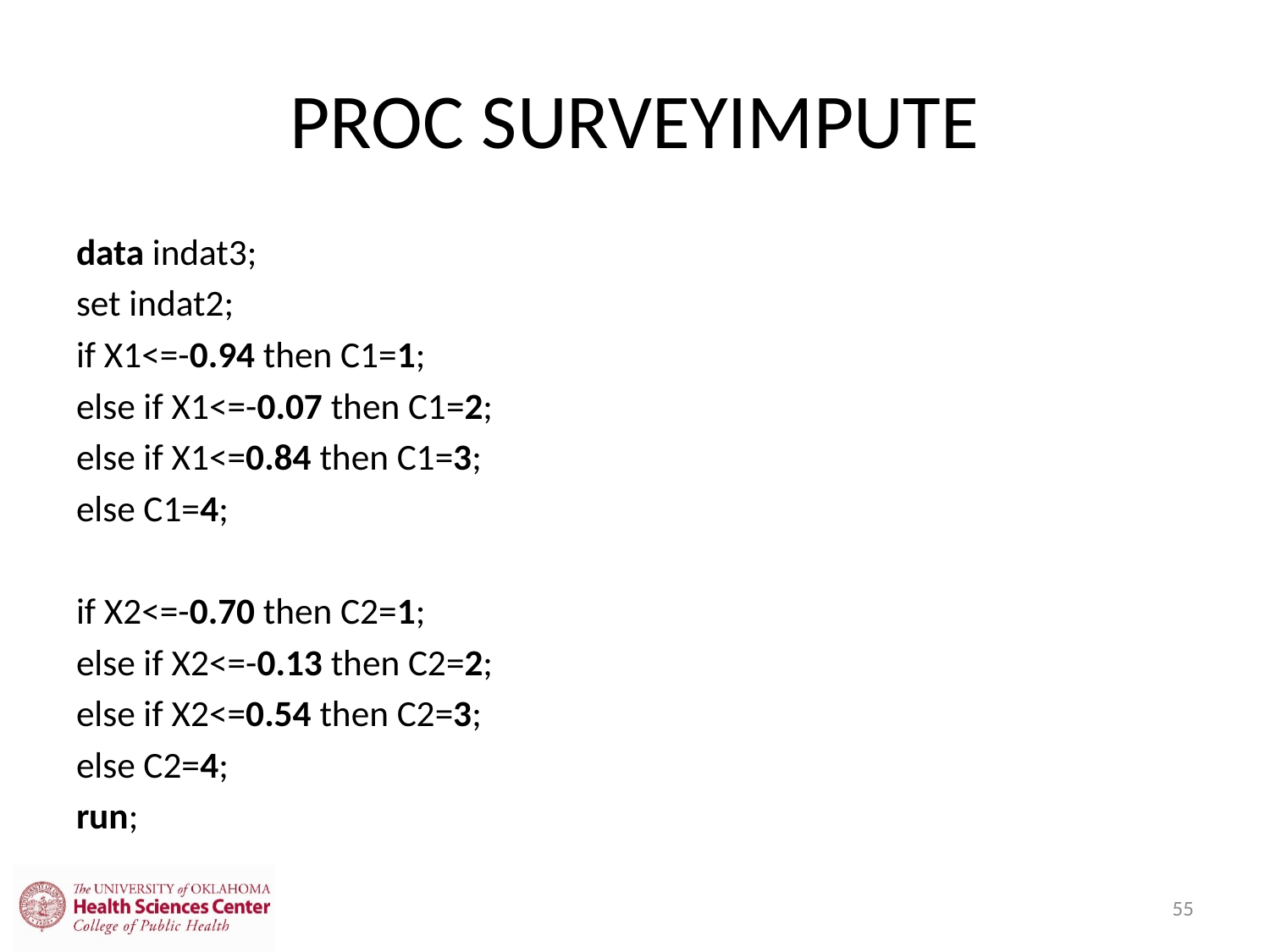

# PROC SURVEYIMPUTE
data indat3;
set indat2;
if X1<=-0.94 then C1=1;
else if X1<=-0.07 then C1=2;
else if X1<=0.84 then C1=3;
else C1=4;

if X2<=-0.70 then C2=1;
else if X2<=-0.13 then C2=2;
else if X2<=0.54 then C2=3;
else C2=4;
run;
55